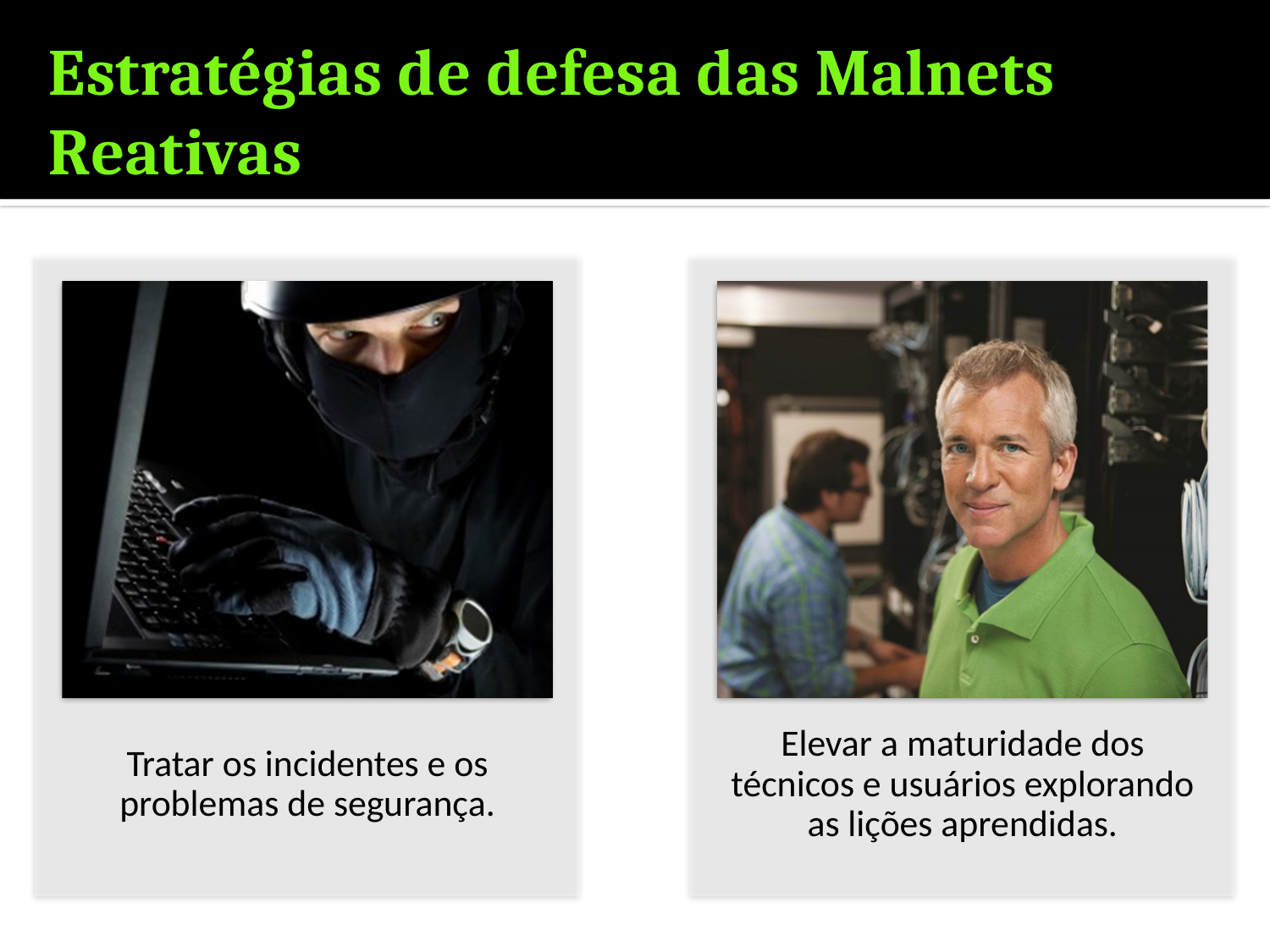

# Estratégias de defesa das Malnets Reativas
Tratar os incidentes e os problemas de segurança.
Elevar a maturidade dos técnicos e usuários explorando as lições aprendidas.